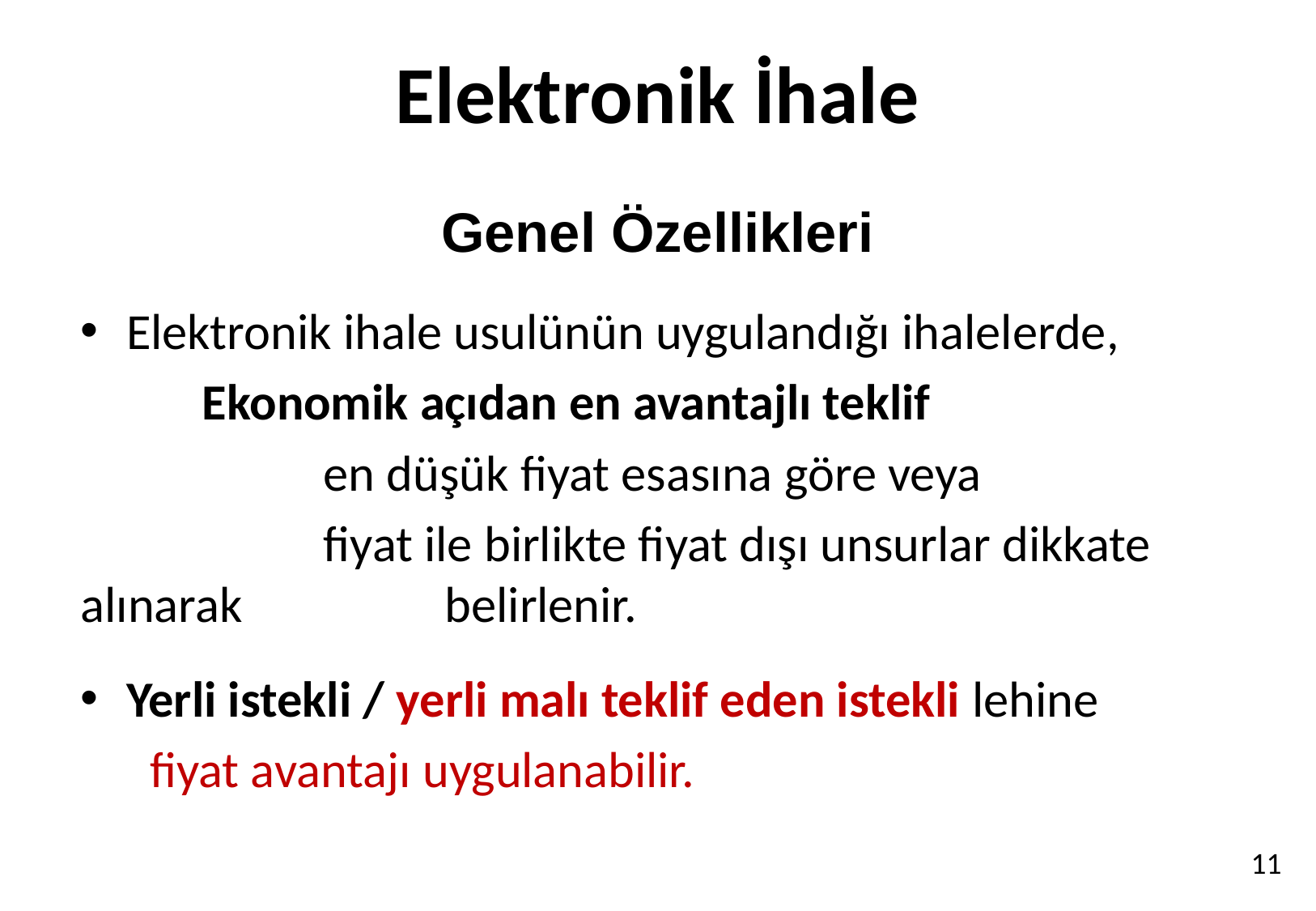

# Elektronik İhale . Genel Özellikleri
Elektronik ihale usulünün uygulandığı ihalelerde,
	Ekonomik açıdan en avantajlı teklif
		en düşük fiyat esasına göre veya
		fiyat ile birlikte fiyat dışı unsurlar dikkate alınarak 		belirlenir.

Yerli istekli / yerli malı teklif eden istekli lehine
      fiyat avantajı uygulanabilir.
11